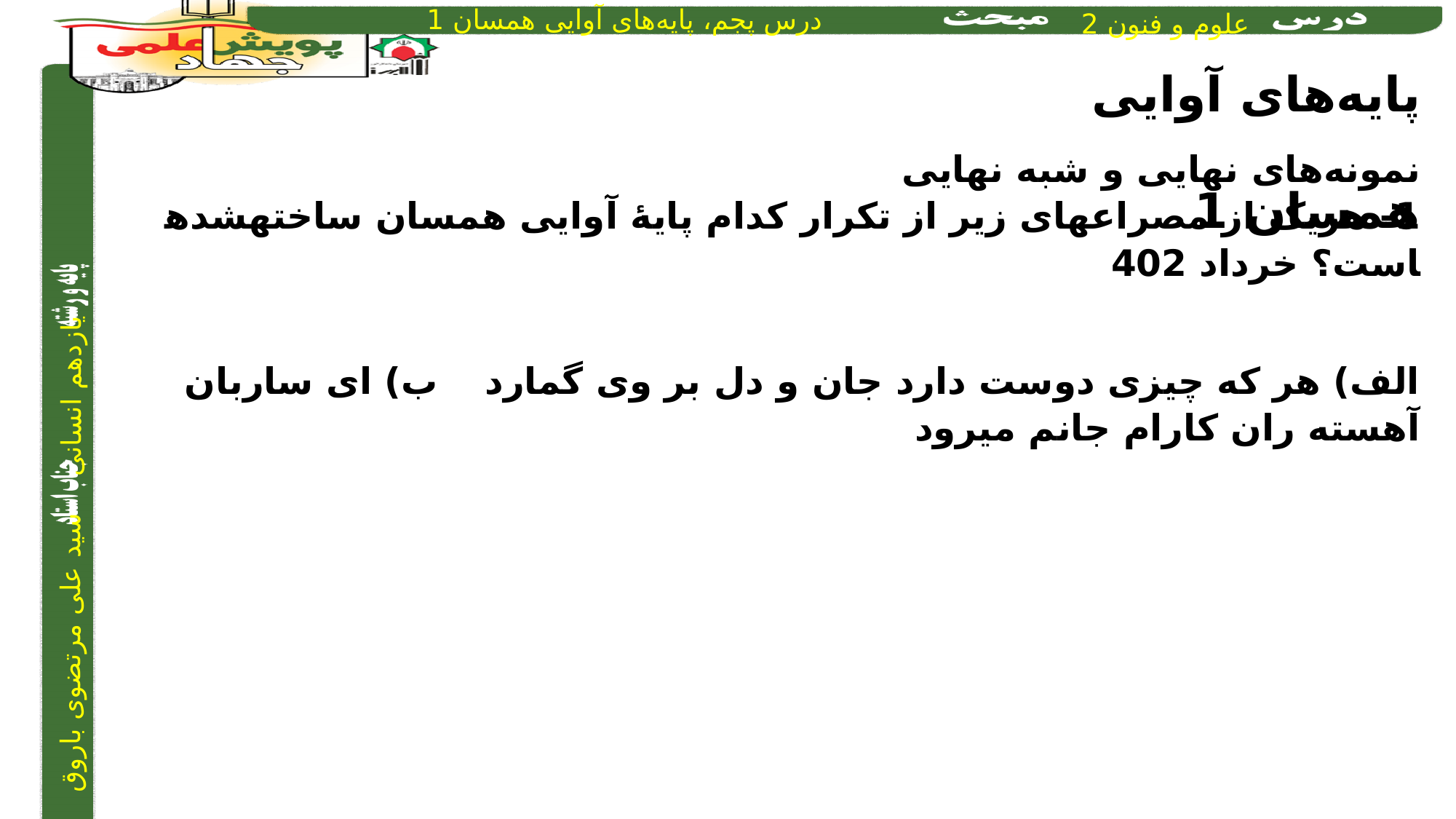

پایه‌های آوایی همسان 1
نمونه‌های نهایی و شبه نهایی
1- هریک از مصراع­های زیر از تکرار کدام پایۀ آوایی همسان ساخته­شده­است؟ 	خرداد 402

الف) هر که چیزی دوست دارد جان و دل بر وی گمارد		ب) ای ساربان آهسته ران کارام جانم می­رود